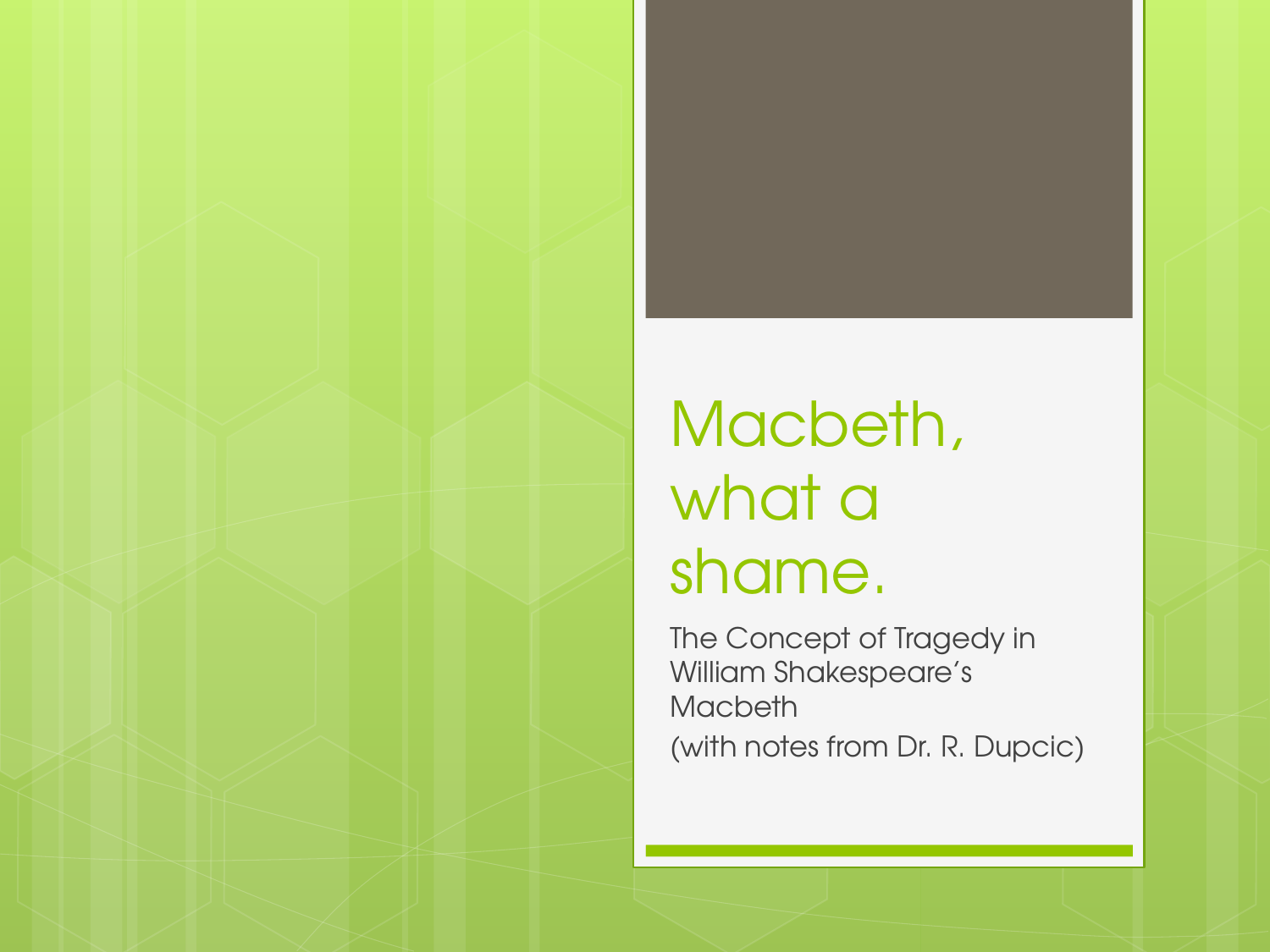

# Macbeth, what a shame.
The Concept of Tragedy in William Shakespeare’s Macbeth
(with notes from Dr. R. Dupcic)